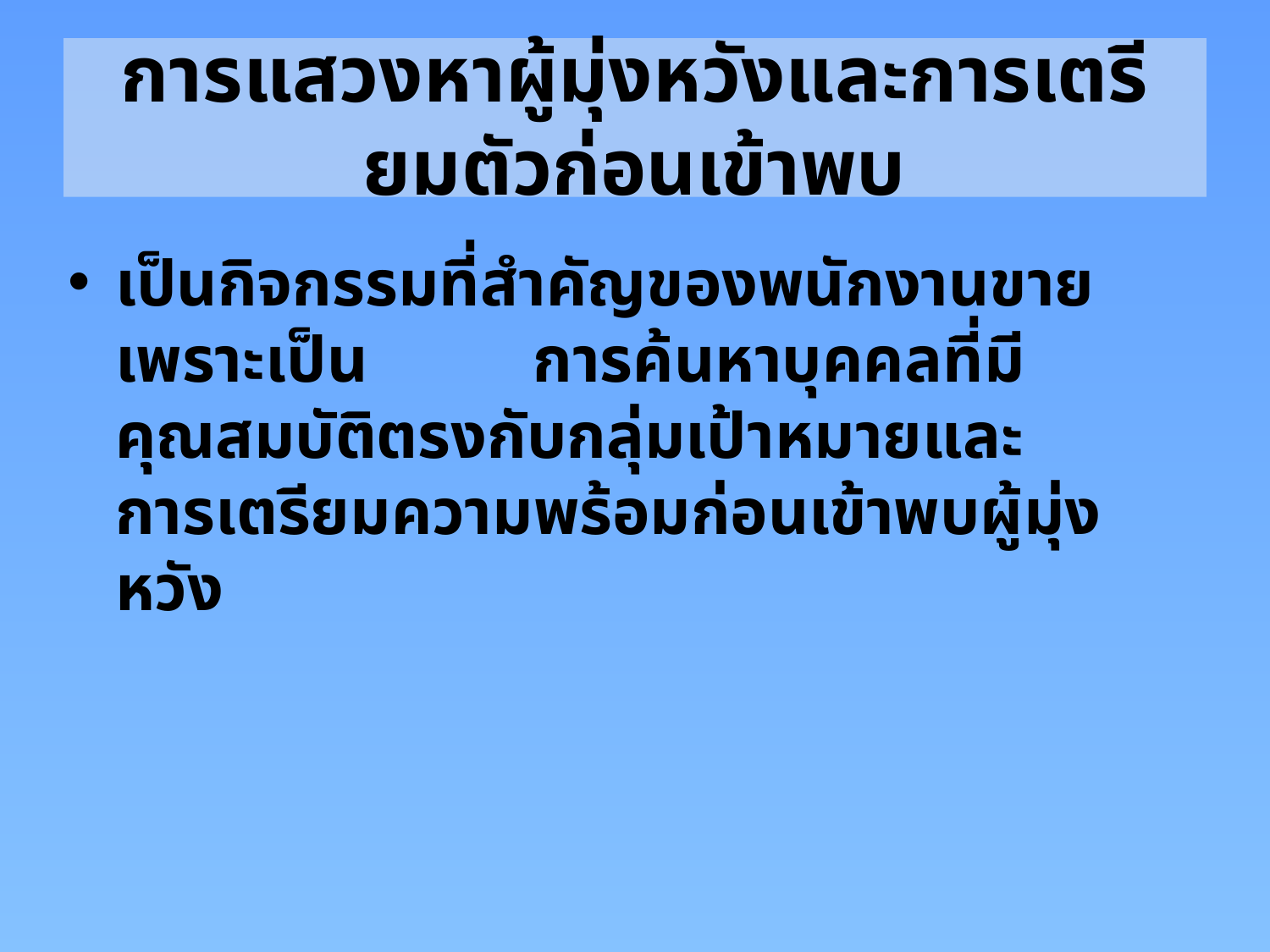

# การแสวงหาผู้มุ่งหวังและการเตรียมตัวก่อนเข้าพบ
เป็นกิจกรรมที่สำคัญของพนักงานขายเพราะเป็น          การค้นหาบุคคลที่มีคุณสมบัติตรงกับกลุ่มเป้าหมายและการเตรียมความพร้อมก่อนเข้าพบผู้มุ่งหวัง